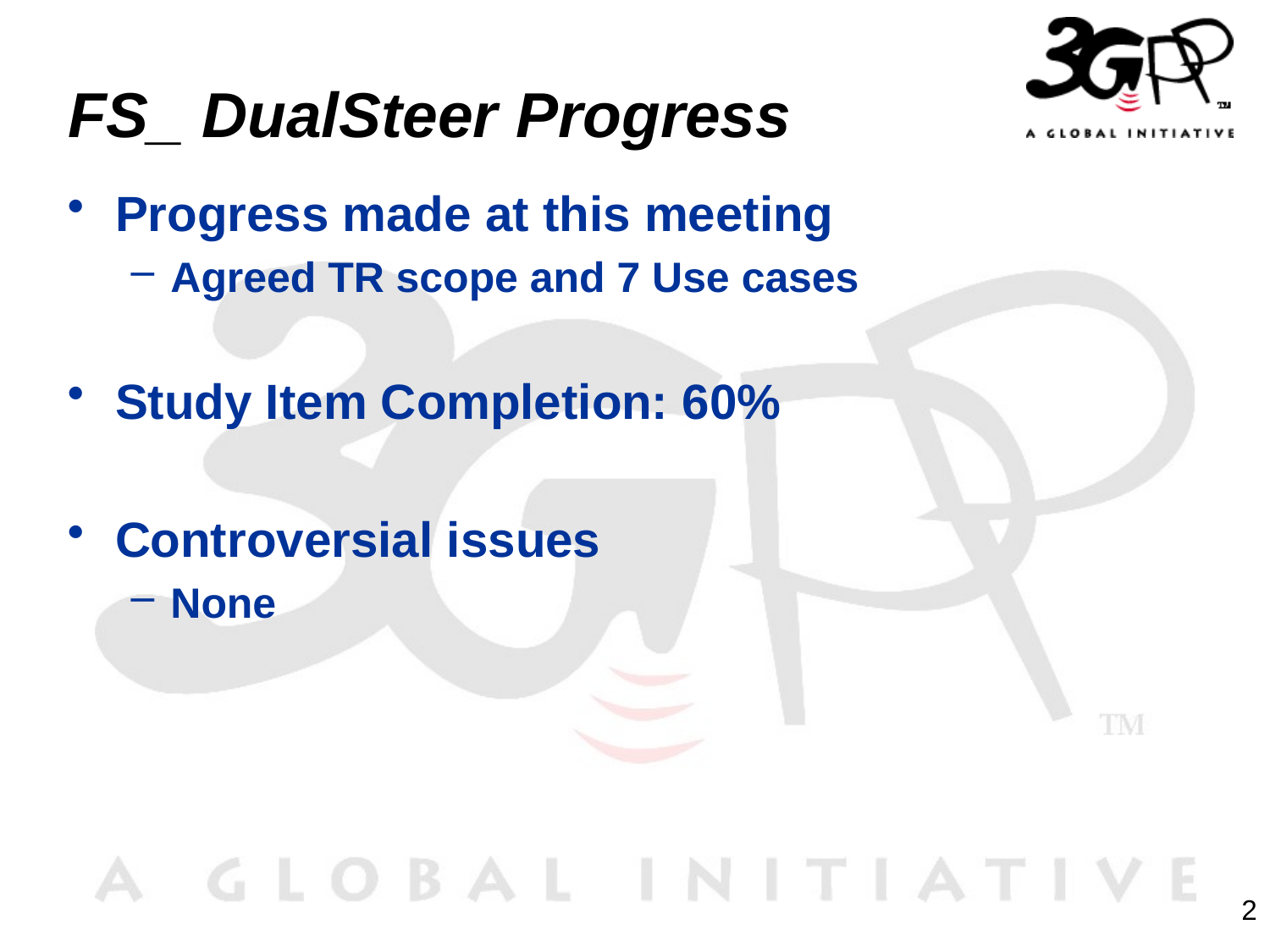

# FS_ DualSteer Progress
Progress made at this meeting
Agreed TR scope and 7 Use cases

Study Item Completion: 60%

Controversial issues
None
2